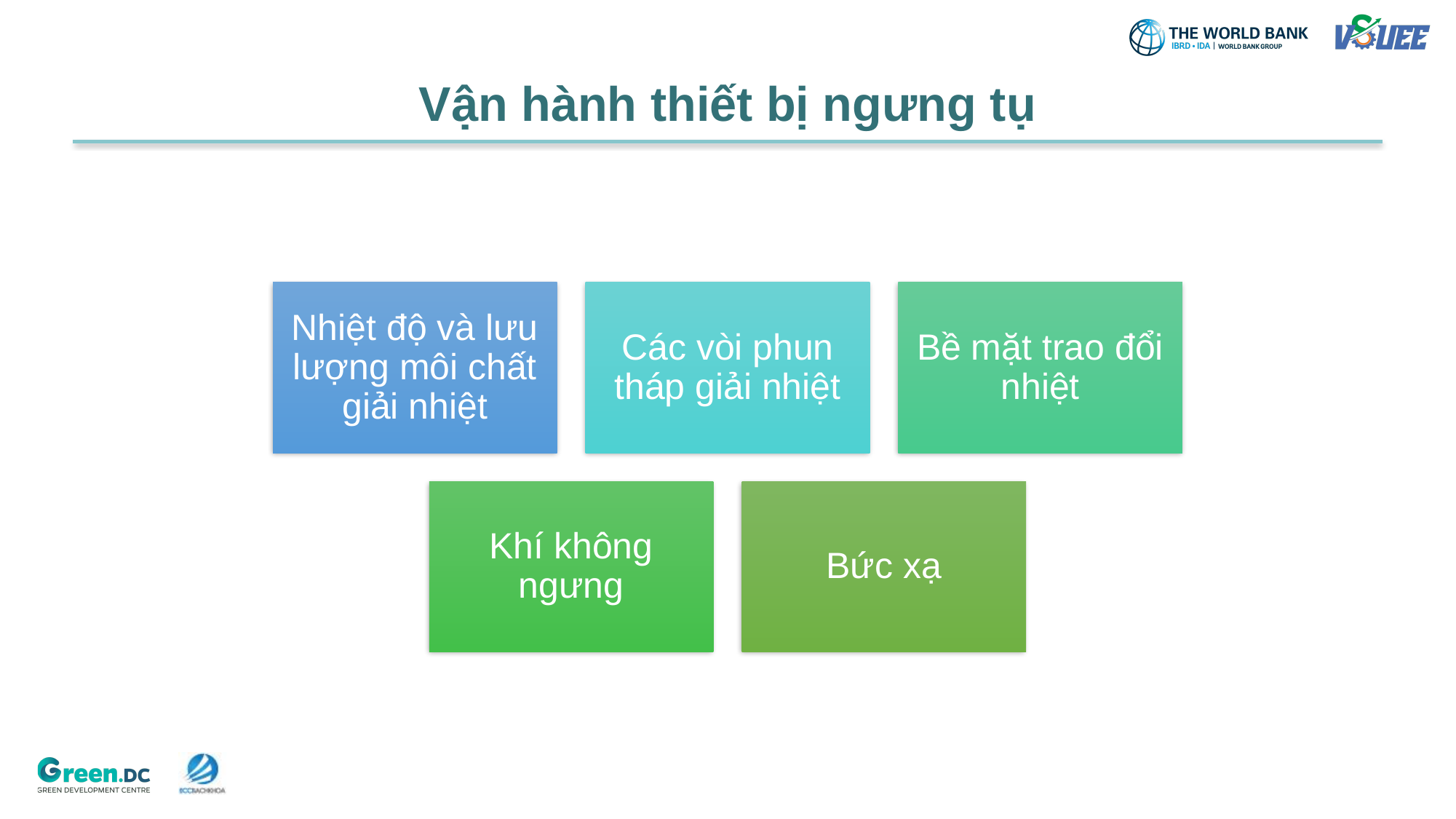

# Vận hành thiết bị ngưng tụ
Nhiệt độ và lưu lượng môi chất giải nhiệt
Các vòi phun tháp giải nhiệt
Bề mặt trao đổi nhiệt
Khí không ngưng
Bức xạ